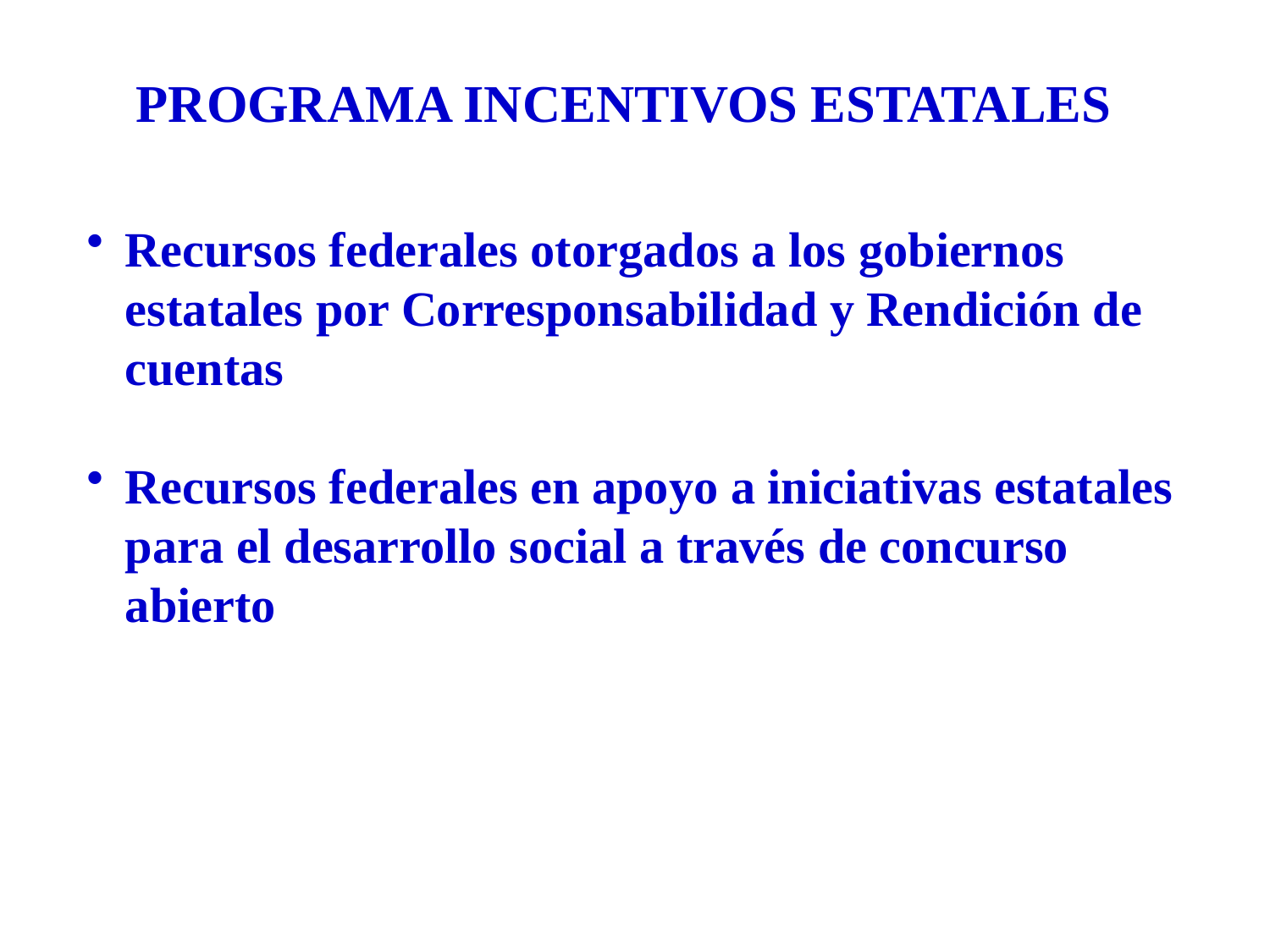

PROGRAMA INCENTIVOS ESTATALES
Recursos federales otorgados a los gobiernos estatales por Corresponsabilidad y Rendición de cuentas

Recursos federales en apoyo a iniciativas estatales para el desarrollo social a través de concurso abierto